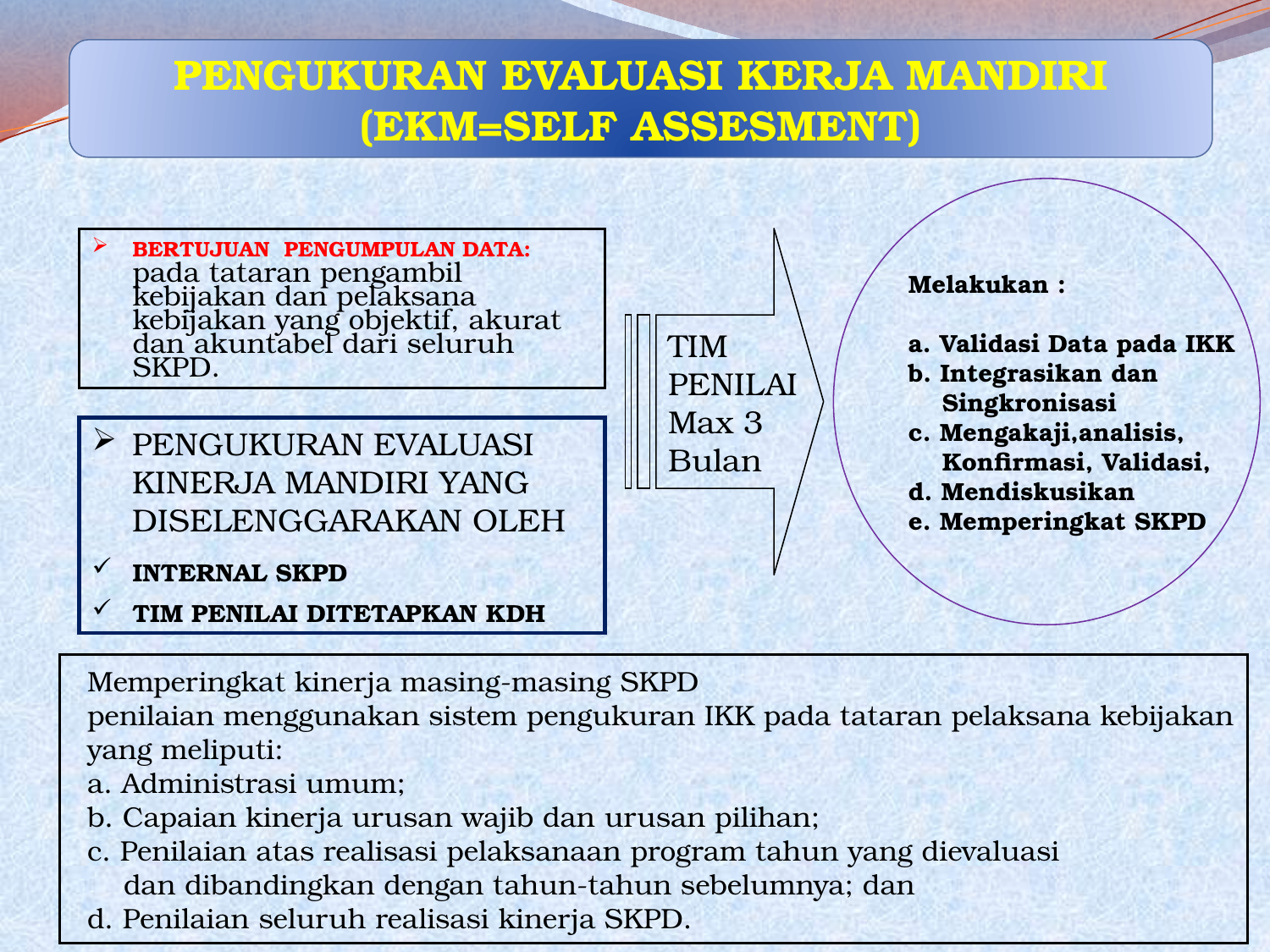

Pengukuran Evaluasi Kerja Mandiri (EKM=Self Assesment)
Melakukan :

a. Validasi Data pada IKK
b. Integrasikan dan
    Singkronisasi
c. Mengakaji,analisis,
    Konfirmasi, Validasi,
d. Mendiskusikan
e. Memperingkat SKPD
BERTUJUAN  PENGUMPULAN DATA:
	pada tataran pengambil kebijakan dan pelaksana kebijakan yang objektif, akurat dan akuntabel dari seluruh SKPD.
TIM
PENILAI
Max 3
Bulan
PENGUKURAN EVALUASI KINERJA MANDIRI YANG DISELENGGARAKAN OLEH

INTERNAL SKPD

TIM PENILAI DITETAPKAN KDH
Memperingkat kinerja masing-masing SKPD
penilaian menggunakan sistem pengukuran IKK pada tataran pelaksana kebijakan
yang meliputi:
a. Administrasi umum;
b. Capaian kinerja urusan wajib dan urusan pilihan;
c. Penilaian atas realisasi pelaksanaan program tahun yang dievaluasi
    dan dibandingkan dengan tahun-tahun sebelumnya; dan
d. Penilaian seluruh realisasi kinerja SKPD.